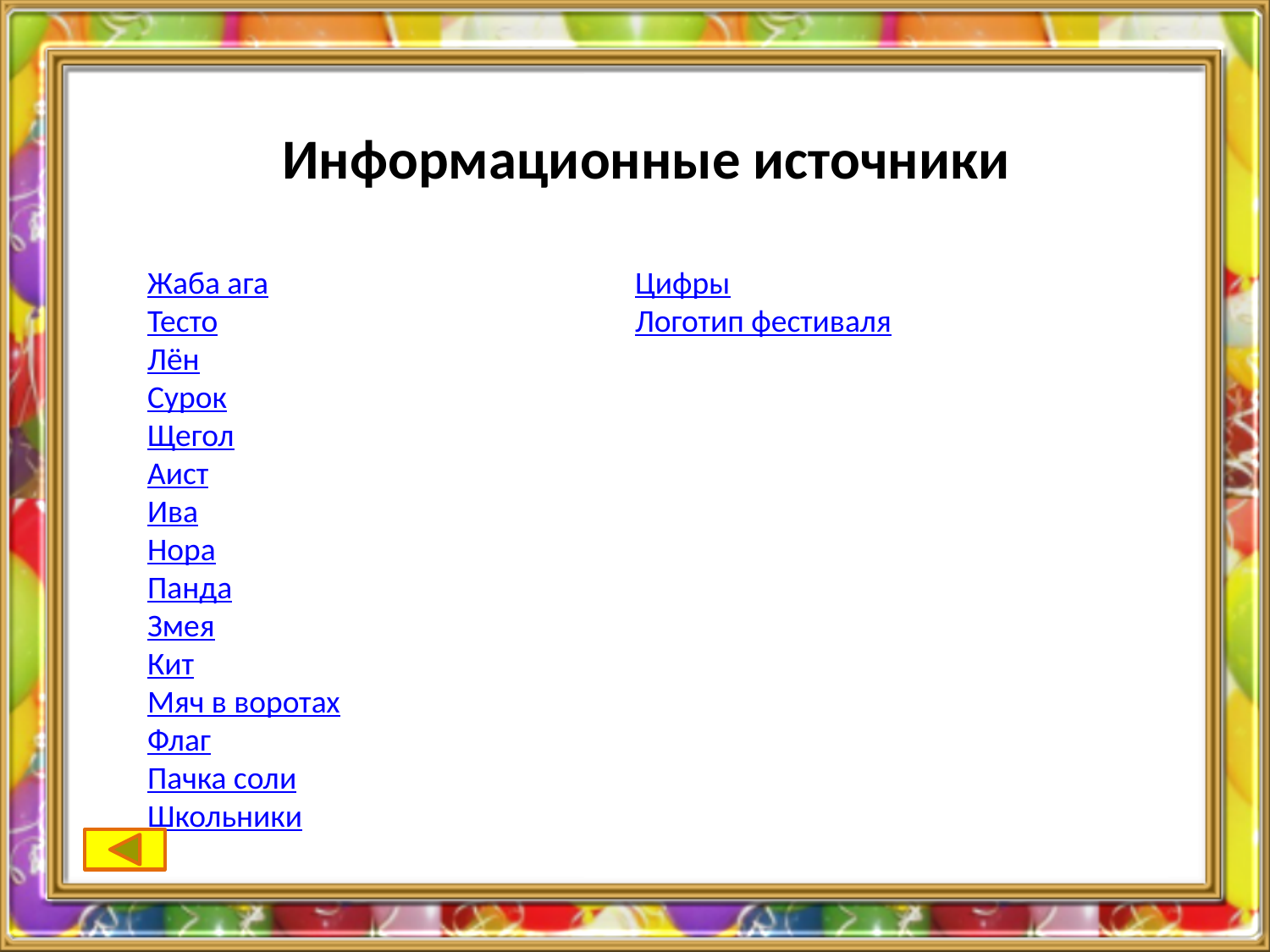

Информационные источники
Жаба ага
Тесто
Лён
Сурок
Щегол
Аист
Ива
Нора
Панда
Змея
Кит
Мяч в воротах
Флаг
Пачка соли
Школьники
Цифры
Логотип фестиваля